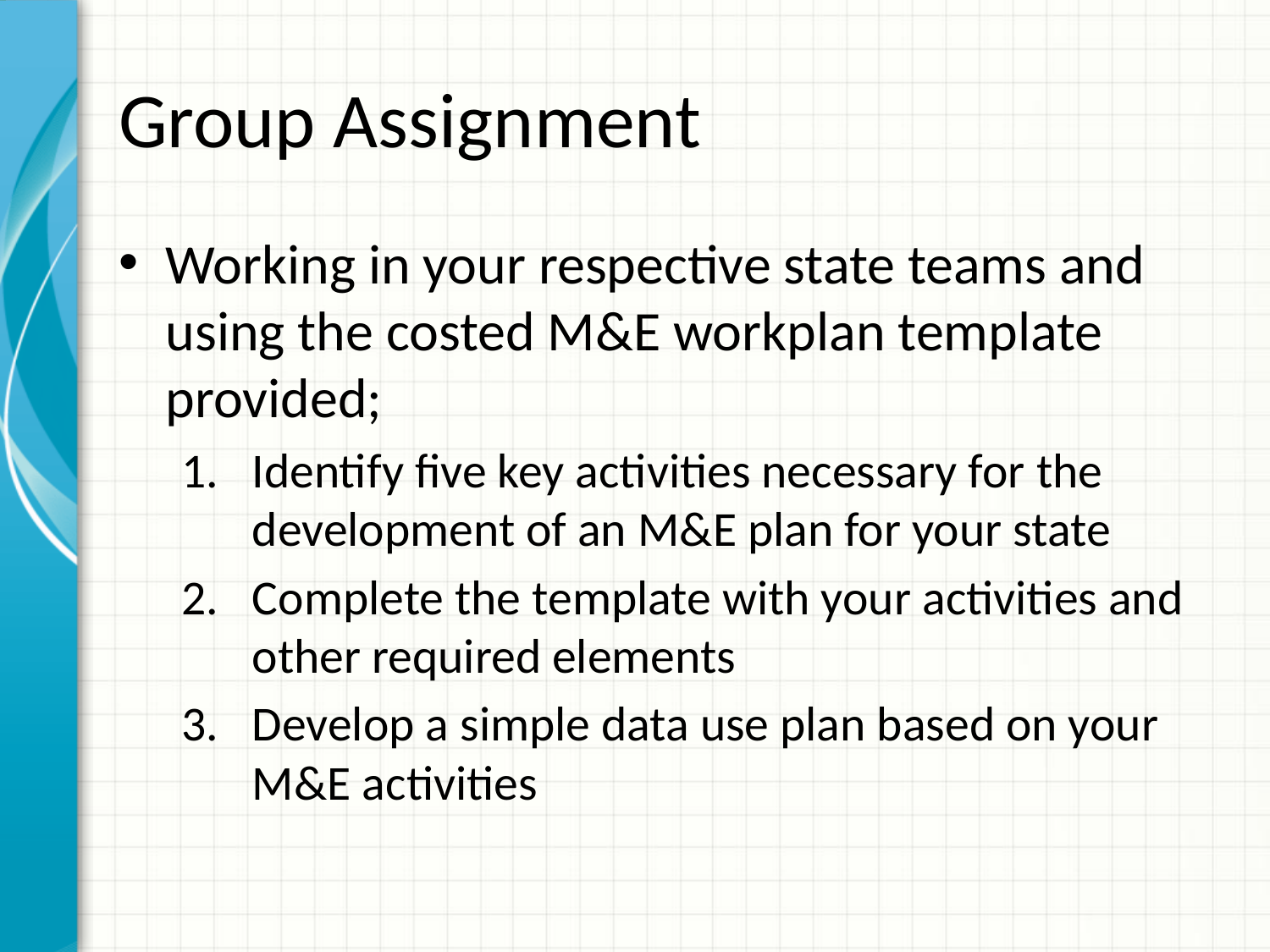

# Group Assignment
Working in your respective state teams and using the costed M&E workplan template provided;
Identify five key activities necessary for the development of an M&E plan for your state
Complete the template with your activities and other required elements
Develop a simple data use plan based on your M&E activities